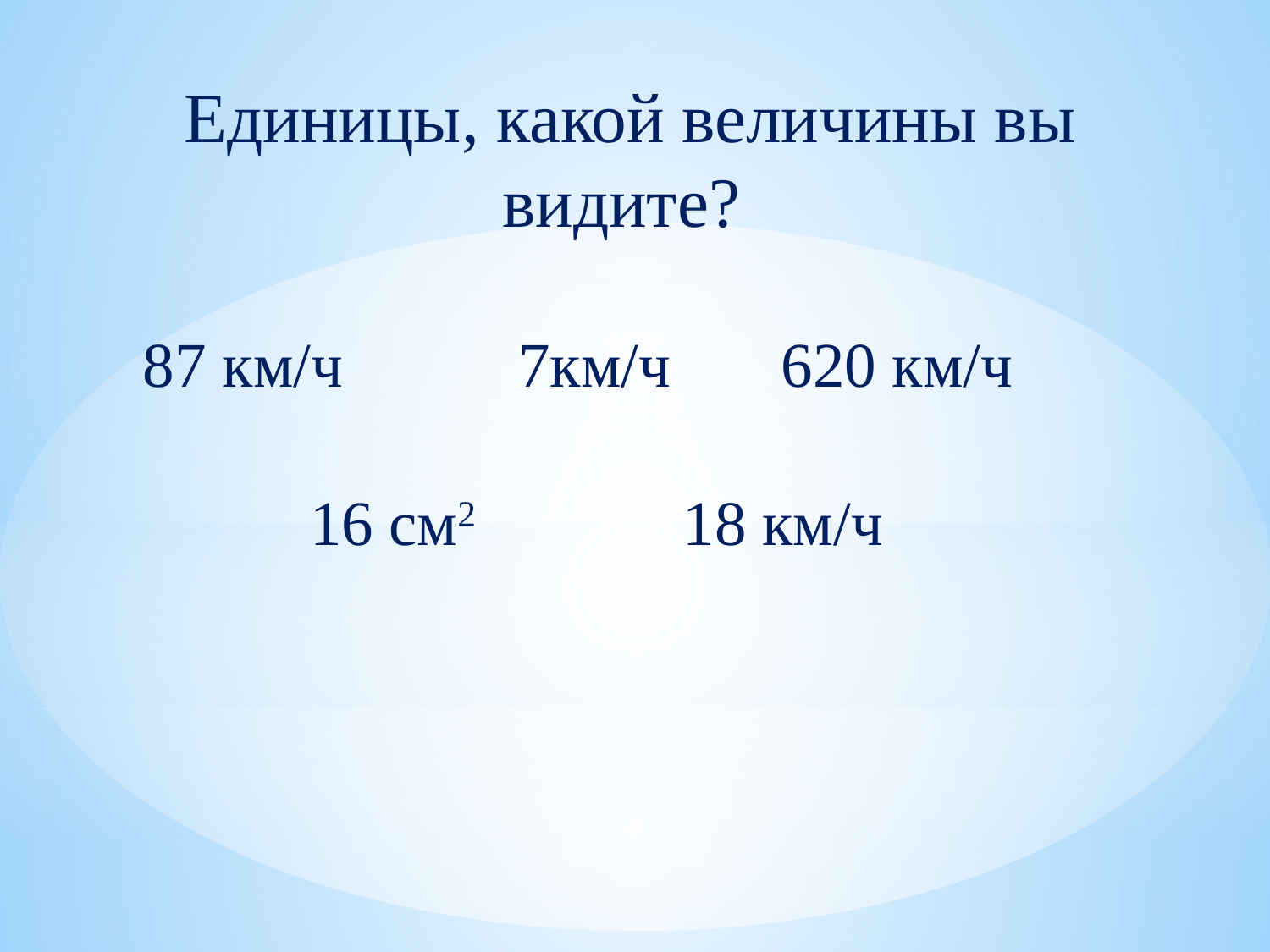

Единицы, какой величины вы видите?
7км/ч
620 км/ч
87 км/ч
18 км/ч
16 см2